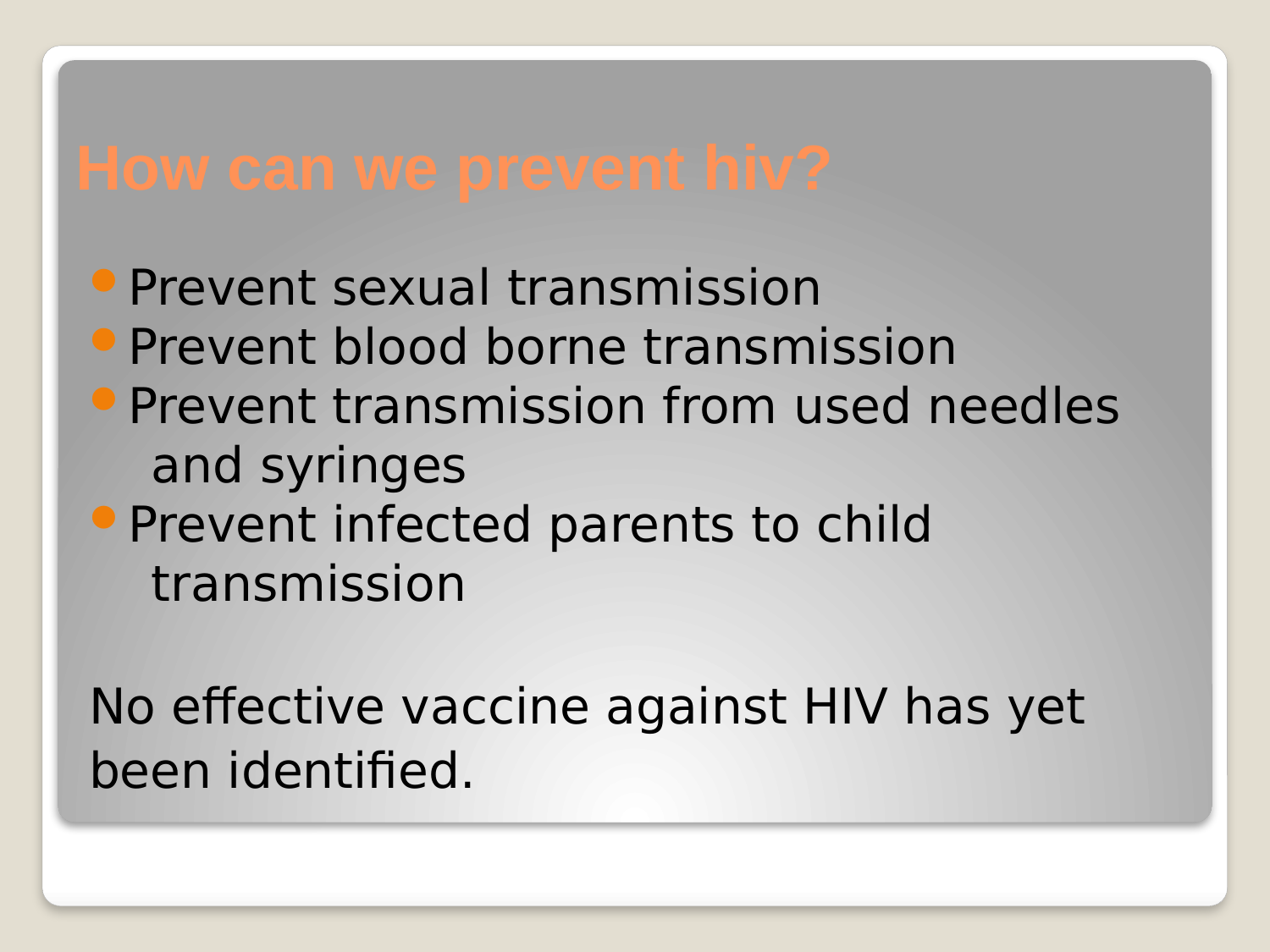

# How can we prevent hiv?
Prevent sexual transmission
Prevent blood borne transmission
Prevent transmission from used needles
    and syringes
Prevent infected parents to child
    transmission

No effective vaccine against HIV has yet
been identified.